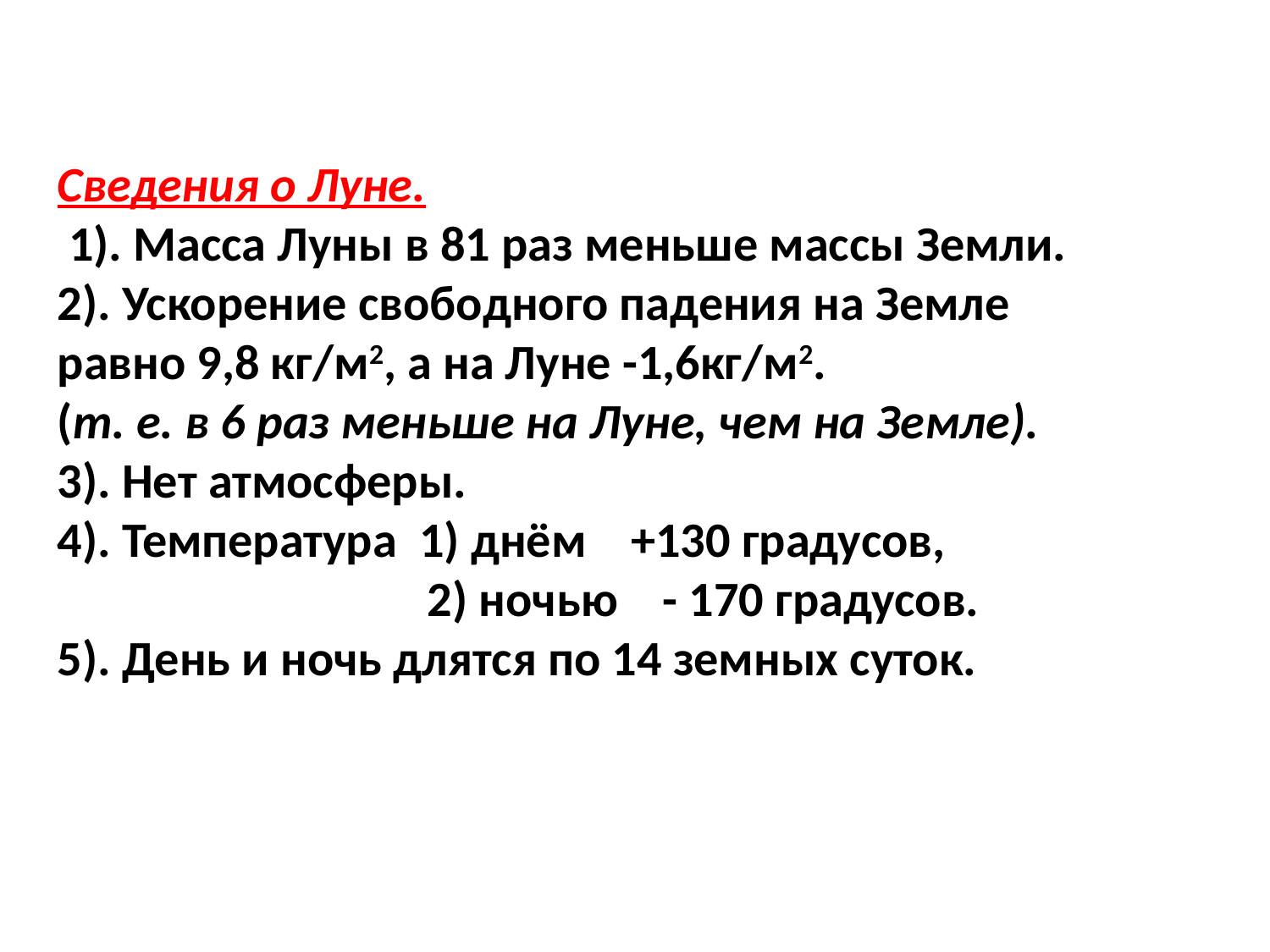

Сведения о Луне.
 1). Масса Луны в 81 раз меньше массы Земли.
2). Ускорение свободного падения на Земле равно 9,8 кг/м2, а на Луне -1,6кг/м2.
(т. е. в 6 раз меньше на Луне, чем на Земле).
3). Нет атмосферы.
4). Температура  1) днём    +130 градусов,
                                 2) ночью    - 170 градусов.
5). День и ночь длятся по 14 земных суток.